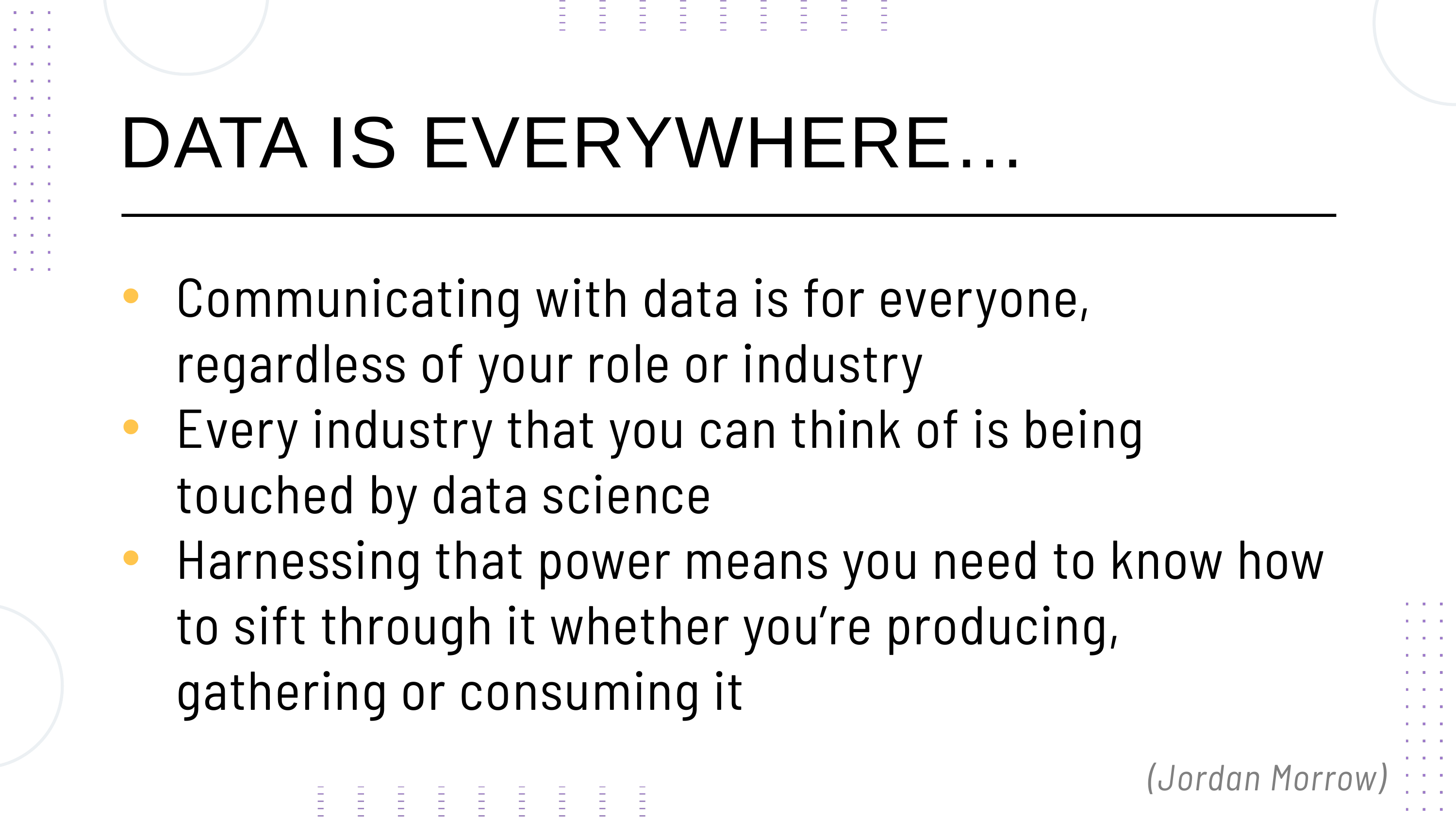

DATA IS EVERYWHERE…

Communicating with data is for everyone, regardless of your role or industry
Every industry that you can think of is being touched by data science
Harnessing that power means you need to know how to sift through it whether you’re producing, gathering or consuming it

(Jordan Morrow)